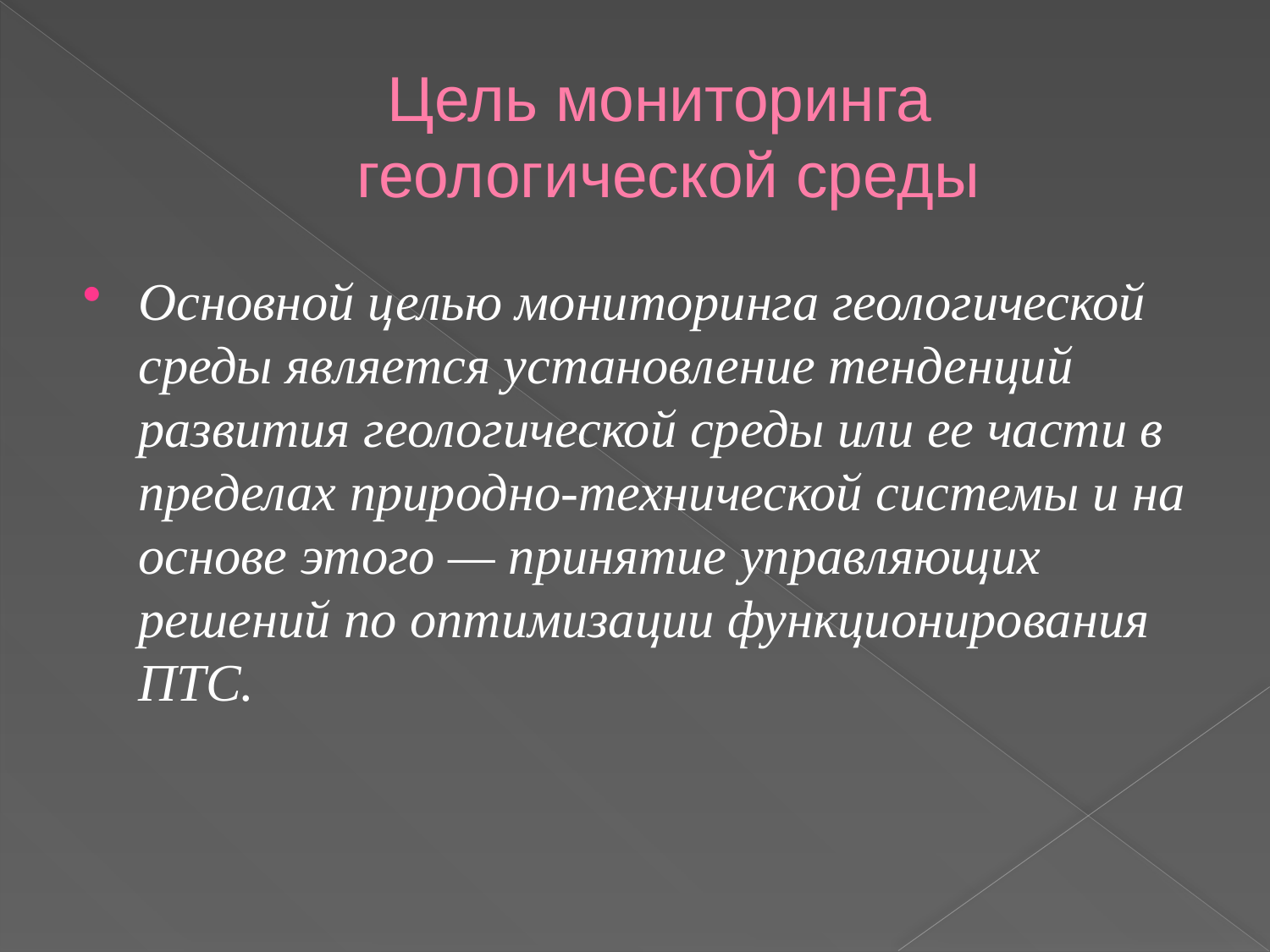

# Цель мониторинга геологической среды
Основной целью мониторинга геологической среды является установление тенденций развития геологической среды или ее части в пределах природно-технической системы и на основе этого — принятие управляющих решений по оптимизации функционирования ПТС.